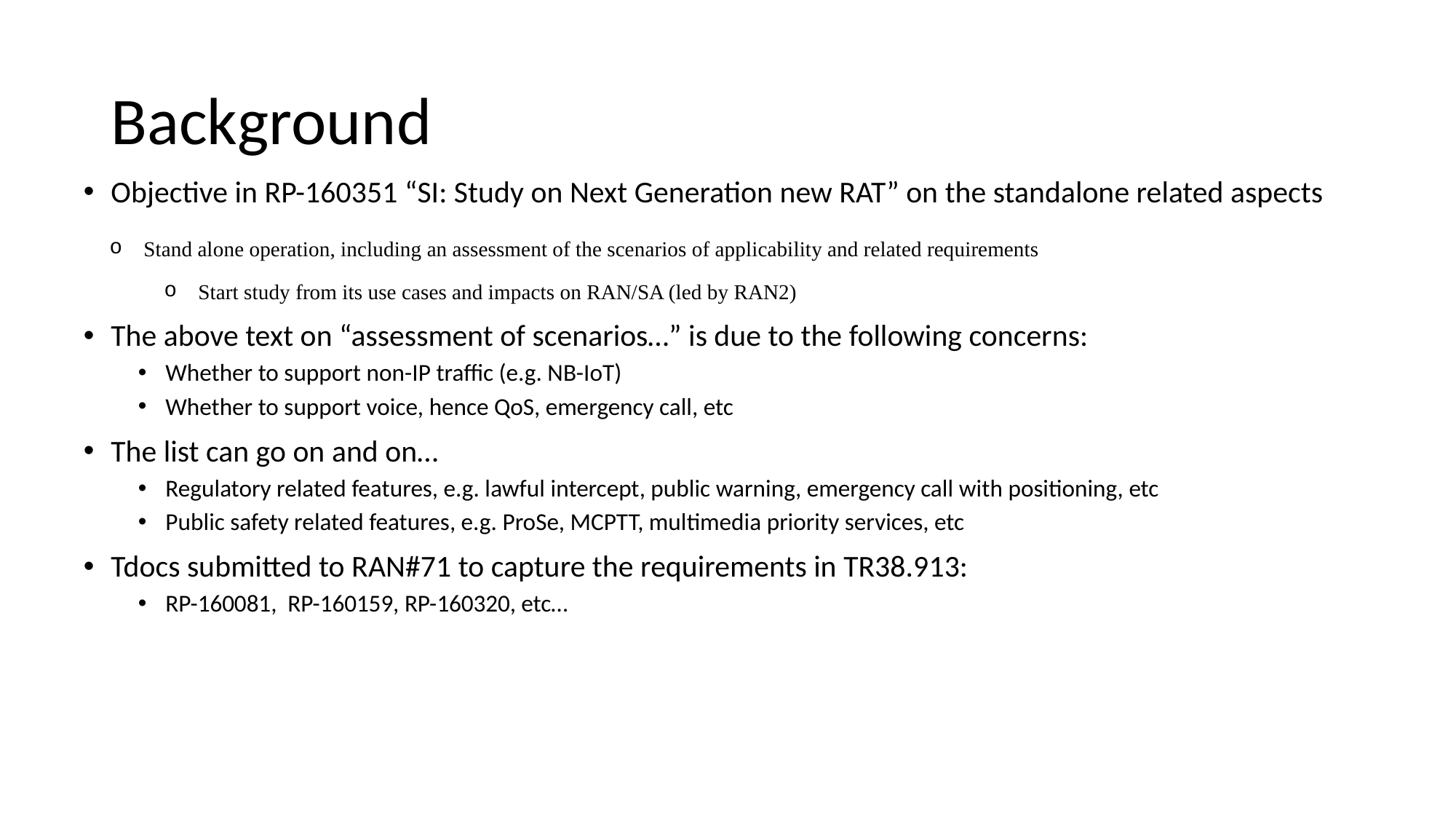

# Background
Objective in RP-160351 “SI: Study on Next Generation new RAT” on the standalone related aspects

The above text on “assessment of scenarios…” is due to the following concerns:
Whether to support non-IP traffic (e.g. NB-IoT)
Whether to support voice, hence QoS, emergency call, etc
The list can go on and on…
Regulatory related features, e.g. lawful intercept, public warning, emergency call with positioning, etc
Public safety related features, e.g. ProSe, MCPTT, multimedia priority services, etc
Tdocs submitted to RAN#71 to capture the requirements in TR38.913:
RP-160081,  RP-160159, RP-160320, etc…
Stand alone operation, including an assessment of the scenarios of applicability and related requirements
Start study from its use cases and impacts on RAN/SA (led by RAN2)